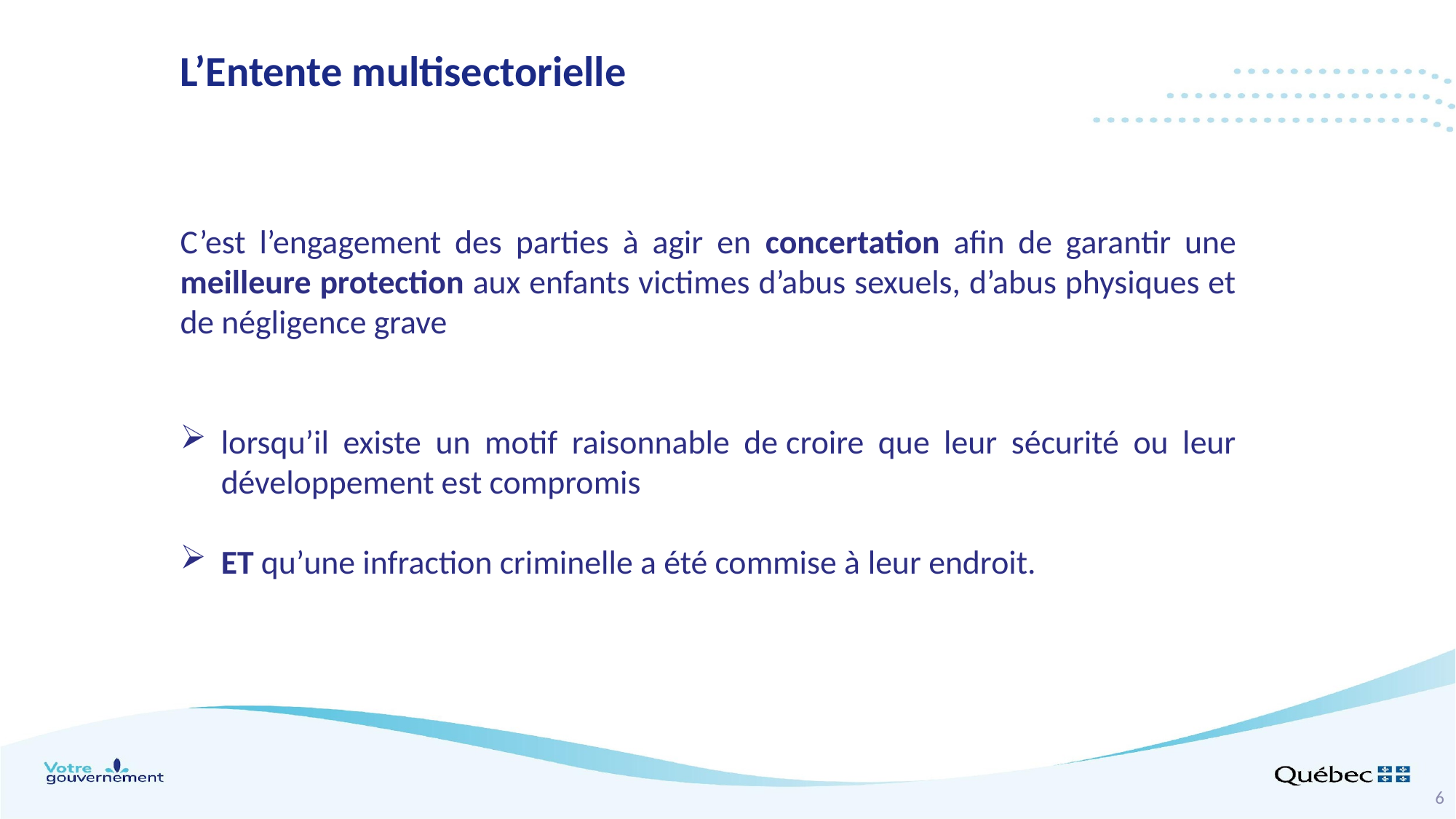

L’Entente multisectorielle
C’est l’engagement des parties à agir en concertation afin de garantir une meilleure protection aux enfants victimes d’abus sexuels, d’abus physiques et de négligence grave

lorsqu’il existe un motif raisonnable de croire que leur sécurité ou leur développement est compromis

ET qu’une infraction criminelle a été commise à leur endroit.
6